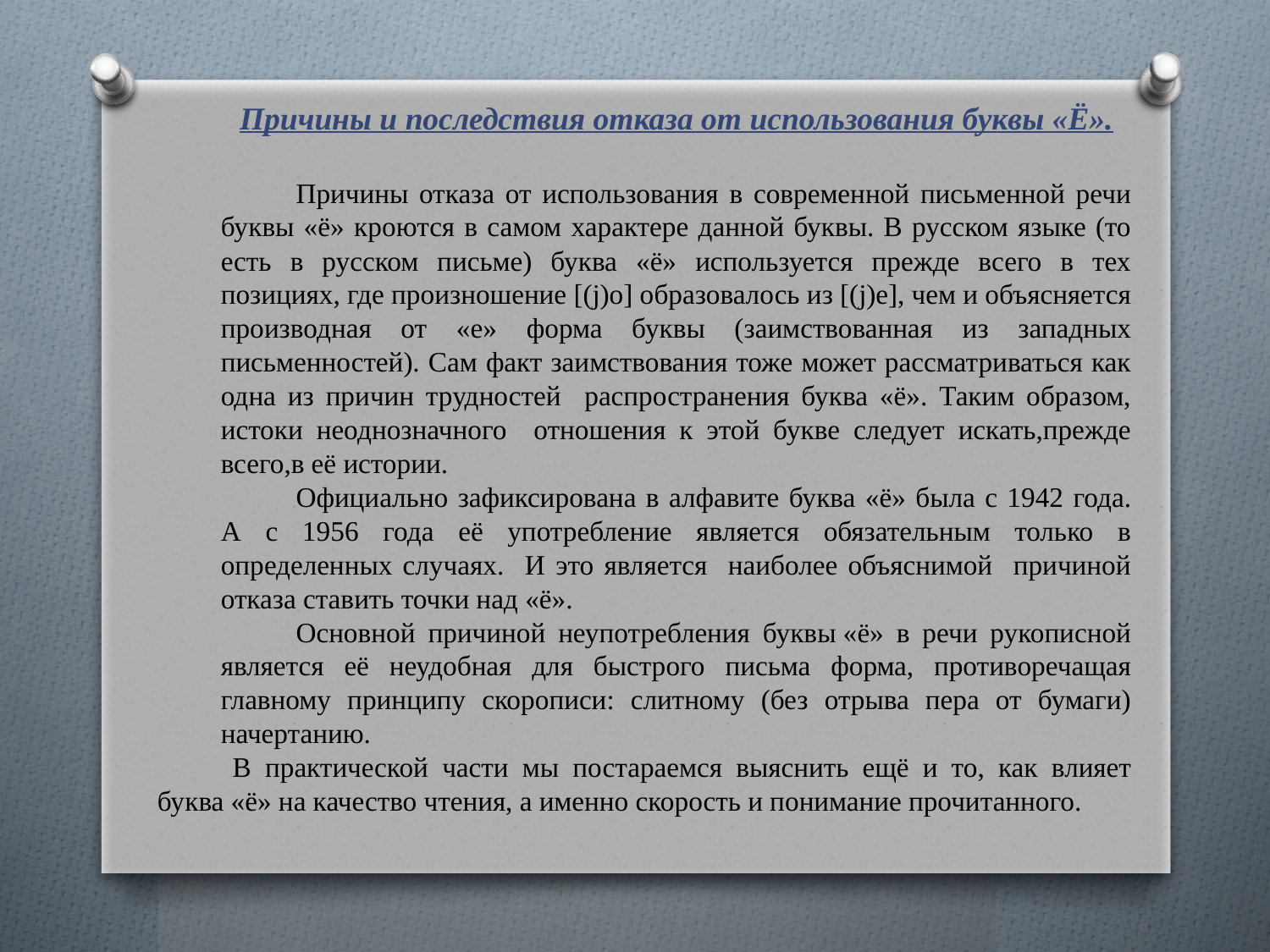

Причины и последствия отказа от использования буквы «Ё».

Причины отказа от использования в современной письменной речи буквы «ё» кроются в самом характере данной буквы. В русском языке (то есть в русском письме) буква «ё» используется прежде всего в тех позициях, где произношение [(j)o] образовалось из [(j)e], чем и объясняется производная от «е» форма буквы (заимствованная из западных письменностей). Сам факт заимствования тоже может рассматриваться как одна из причин трудностей  распространения буква «ё». Таким образом, истоки неоднозначного  отношения к этой букве следует искать,прежде всего,в её истории.
Официально зафиксирована в алфавите буква «ё» была с 1942 года. А с 1956 года её употребление является обязательным только в определенных случаях.  И это является  наиболее объяснимой  причиной отказа ставить точки над «ё».
Основной причиной неупотребления буквы «ё» в речи рукописной является её неудобная для быстрого письма форма, противоречащая главному принципу скорописи: слитному (без отрыва пера от бумаги) начертанию.
В практической части мы постараемся выяснить ещё и то, как влияет буква «ё» на качество чтения, а именно скорость и понимание прочитанного.